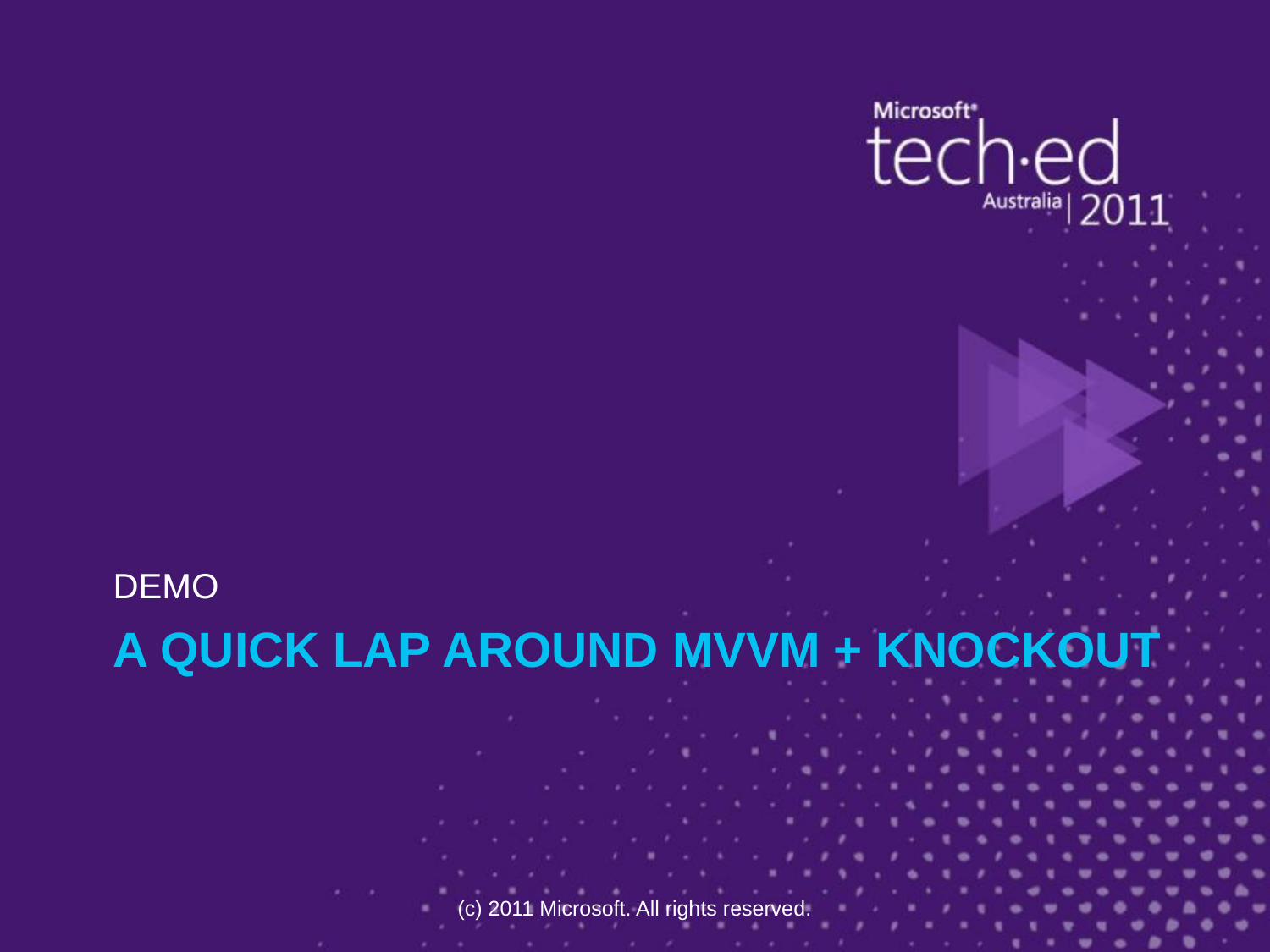

DEMO
# A quick lap around MVVM + Knockout
(c) 2011 Microsoft. All rights reserved.